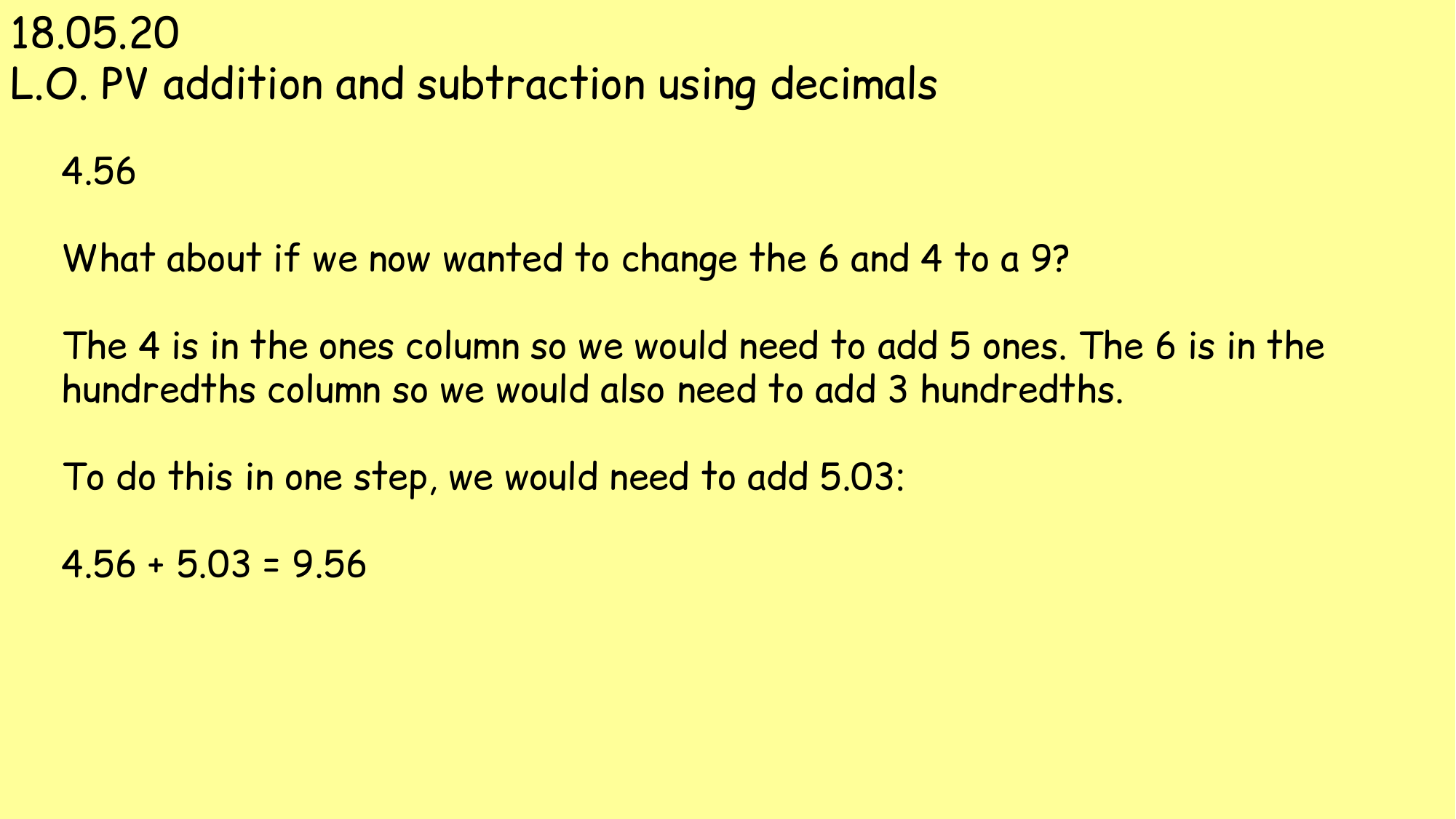

18.05.20
L.O. PV addition and subtraction using decimals
4.56

What about if we now wanted to change the 6 and 4 to a 9?

The 4 is in the ones column so we would need to add 5 ones. The 6 is in the hundredths column so we would also need to add 3 hundredths.

To do this in one step, we would need to add 5.03:

4.56 + 5.03 = 9.56